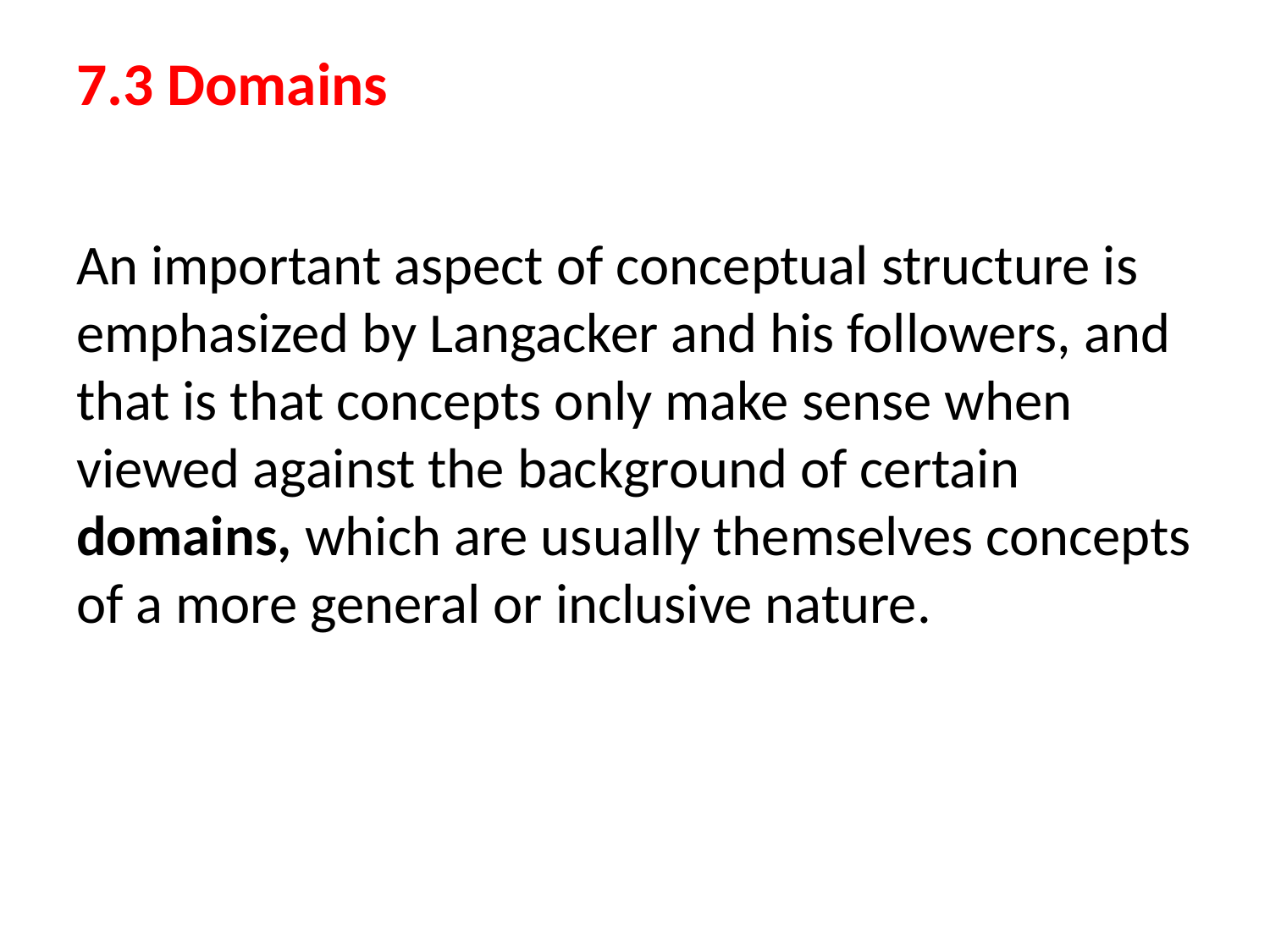

# 7.3 Domains
An important aspect of conceptual structure is emphasized by Langacker and his followers, and that is that concepts only make sense when viewed against the background of certain domains, which are usually themselves concepts of a more general or inclusive nature.